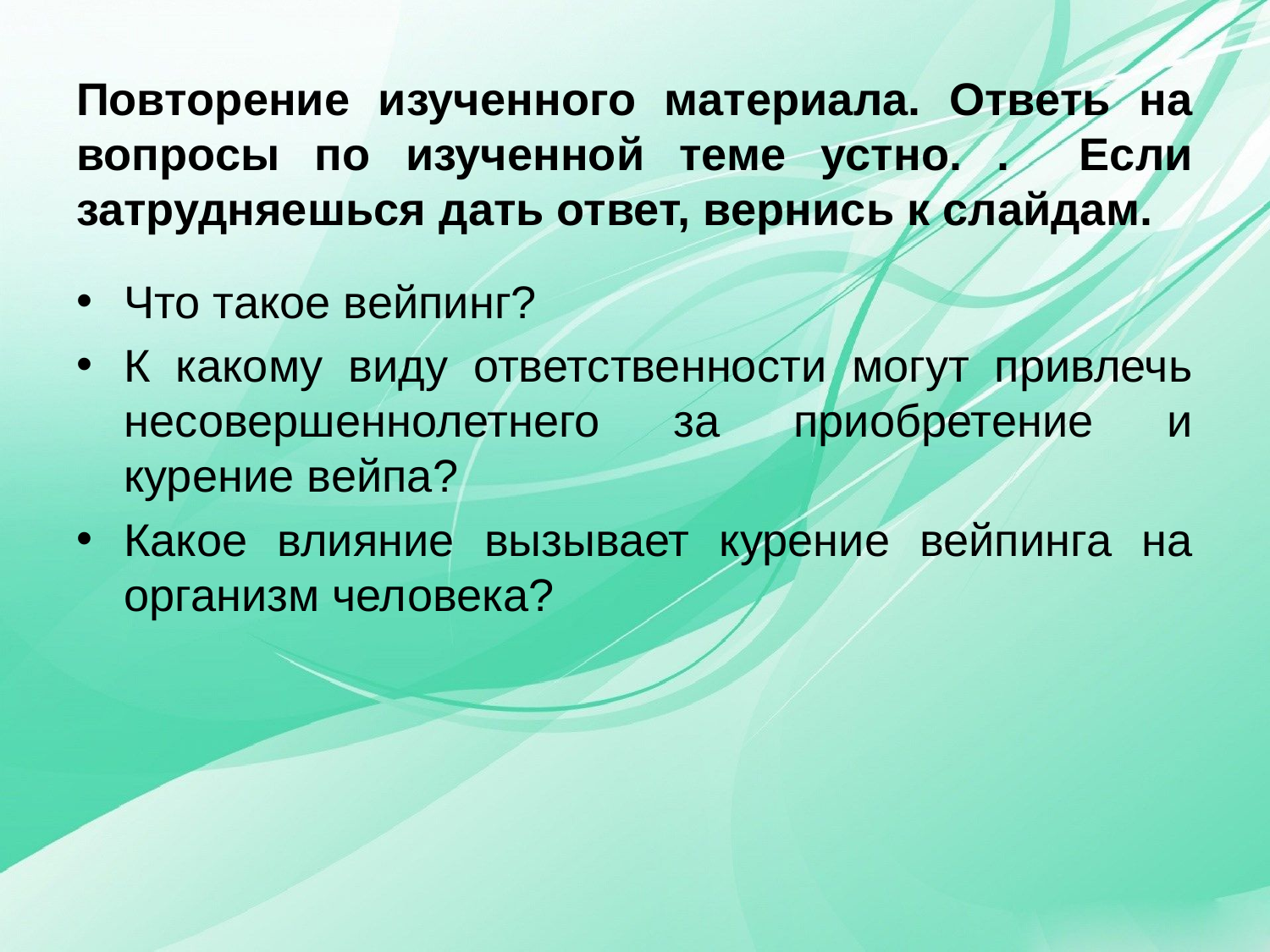

# Повторение изученного материала. Ответь на вопросы по изученной теме устно. .  Если затрудняешься дать ответ, вернись к слайдам.
Что такое вейпинг?
К какому виду ответственности могут привлечь несовершеннолетнего за приобретение и курение вейпа?
Какое влияние вызывает курение вейпинга на организм человека?